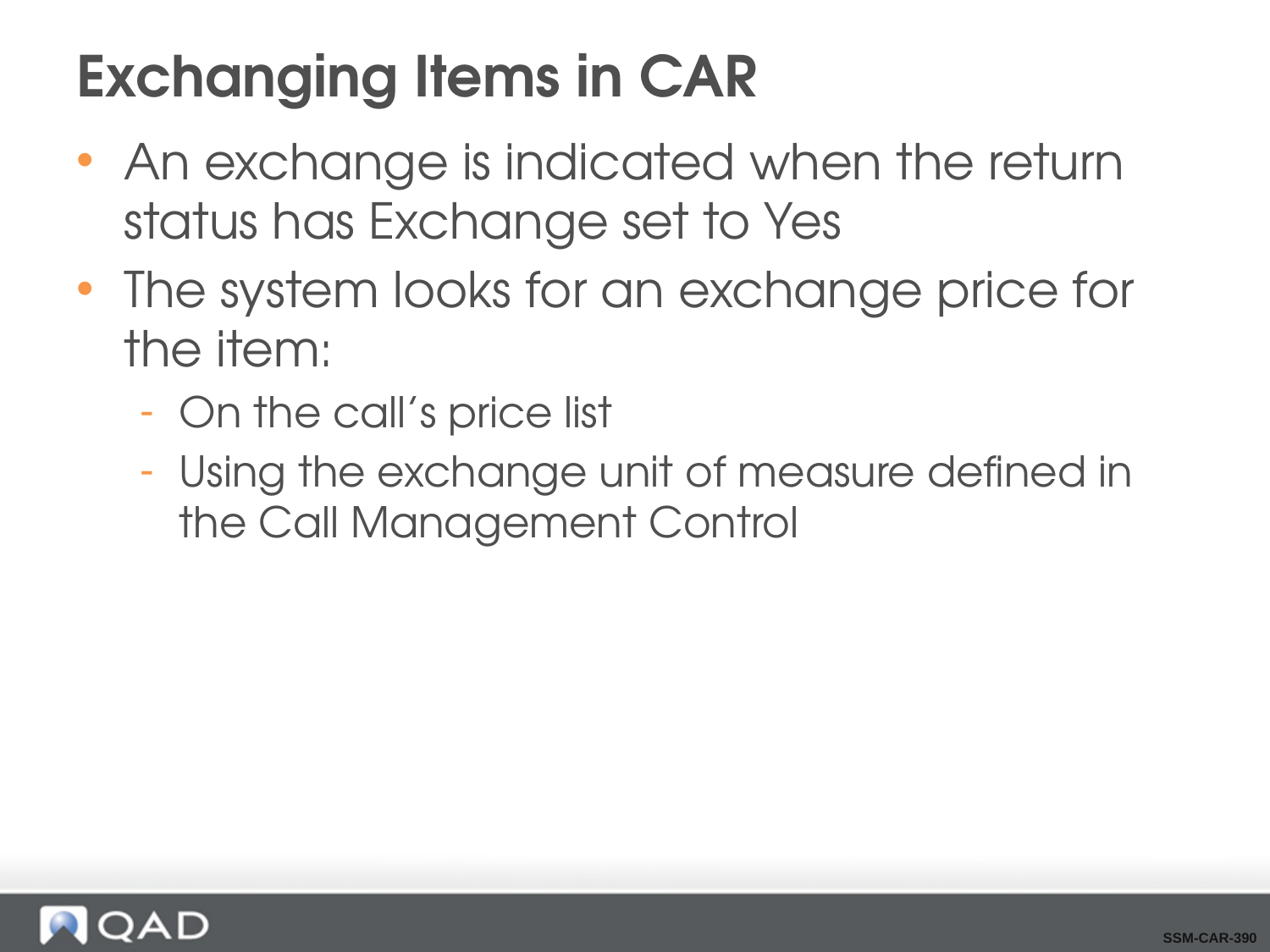

# Exchanging Items in CAR
An exchange is indicated when the return status has Exchange set to Yes
The system looks for an exchange price for the item:
On the call’s price list
Using the exchange unit of measure defined in the Call Management Control

SSM-CAR-390